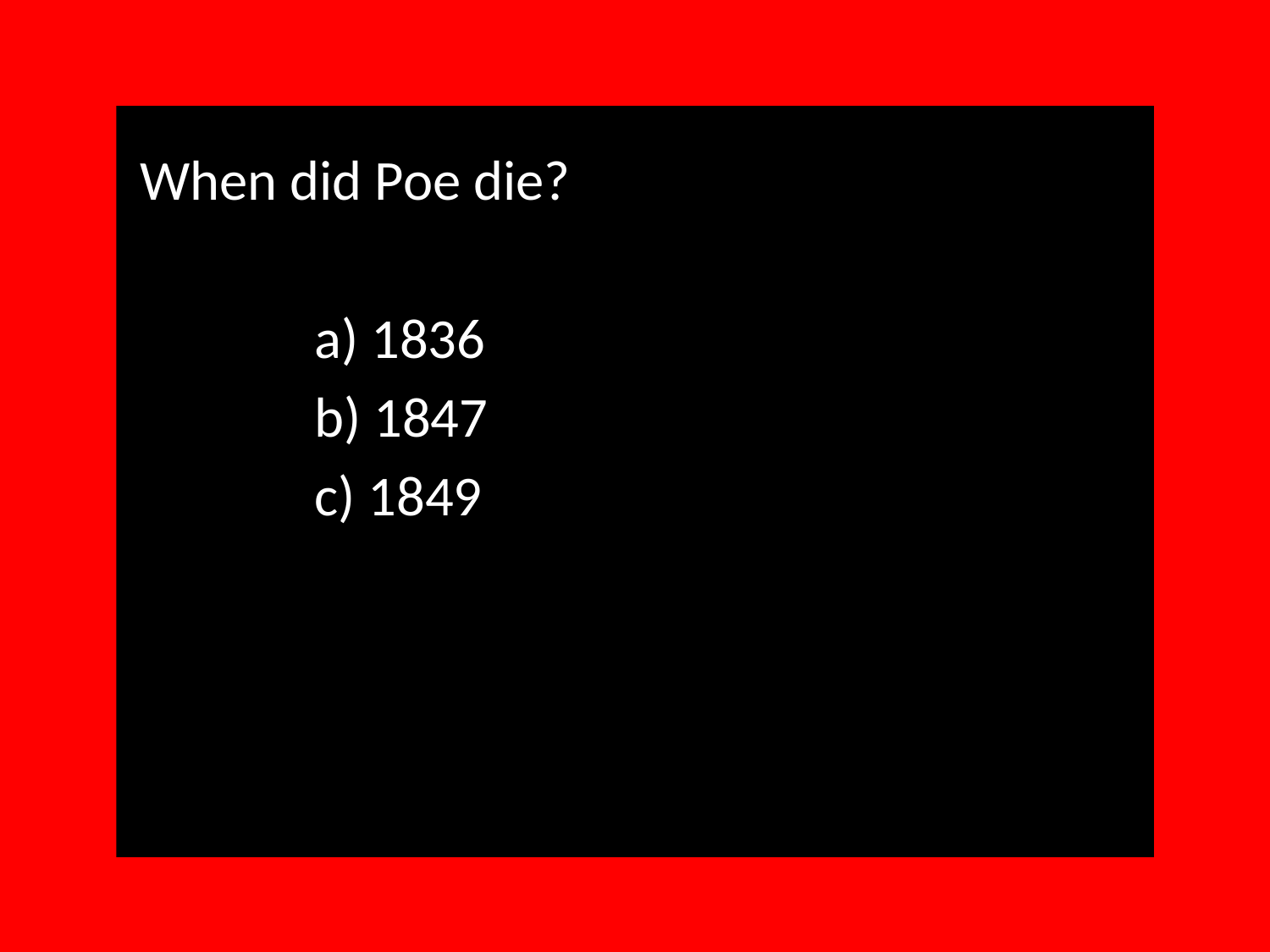

When did Poe die?

		a) 1836
		b) 1847
		c) 1849